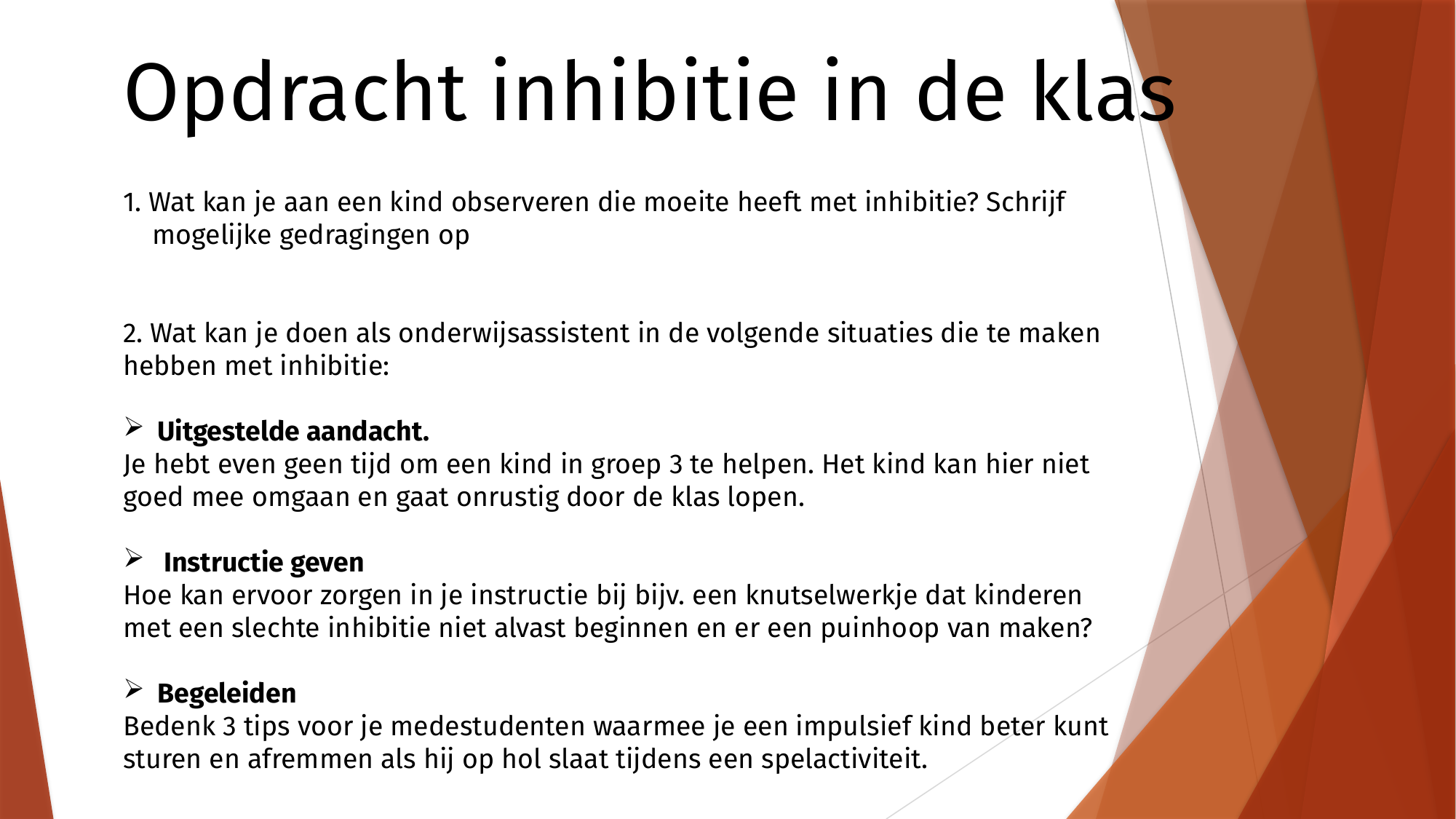

Opdracht inhibitie in de klas

1. Wat kan je aan een kind observeren die moeite heeft met inhibitie? Schrijf
    mogelijke gedragingen op

2. Wat kan je doen als onderwijsassistent in de volgende situaties die te maken hebben met inhibitie:

Uitgestelde aandacht.
Je hebt even geen tijd om een kind in groep 3 te helpen. Het kind kan hier niet goed mee omgaan en gaat onrustig door de klas lopen.

 Instructie geven
Hoe kan ervoor zorgen in je instructie bij bijv. een knutselwerkje dat kinderen met een slechte inhibitie niet alvast beginnen en er een puinhoop van maken?

Begeleiden
Bedenk 3 tips voor je medestudenten waarmee je een impulsief kind beter kunt sturen en afremmen als hij op hol slaat tijdens een spelactiviteit.